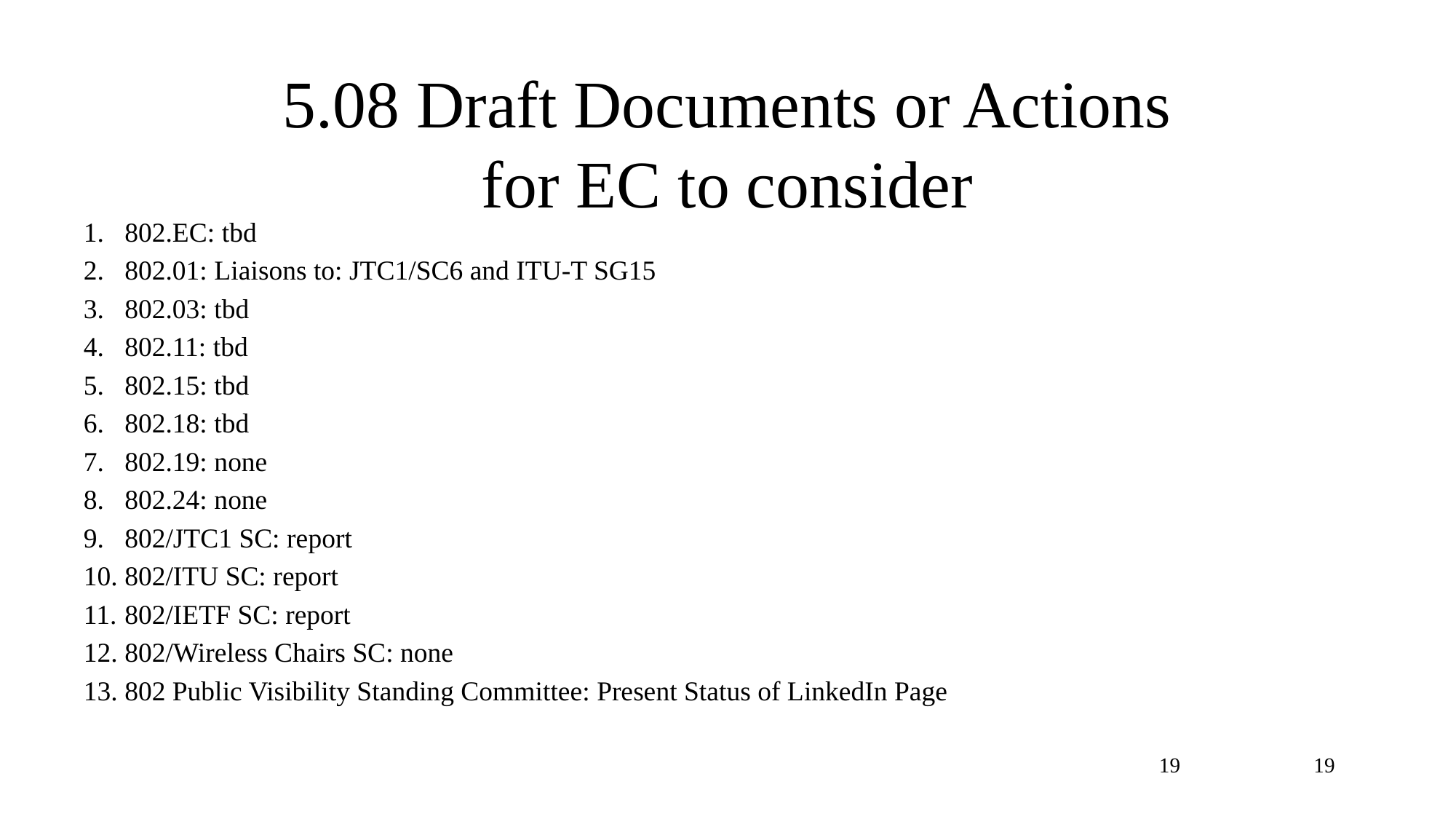

# 5.08 Draft Documents or Actions for EC to consider
802.EC: tbd
802.01: Liaisons to: JTC1/SC6 and ITU-T SG15
802.03: tbd
802.11: tbd
802.15: tbd
802.18: tbd
802.19: none
802.24: none
802/JTC1 SC: report
802/ITU SC: report
802/IETF SC: report
802/Wireless Chairs SC: none
802 Public Visibility Standing Committee: Present Status of LinkedIn Page

19
19